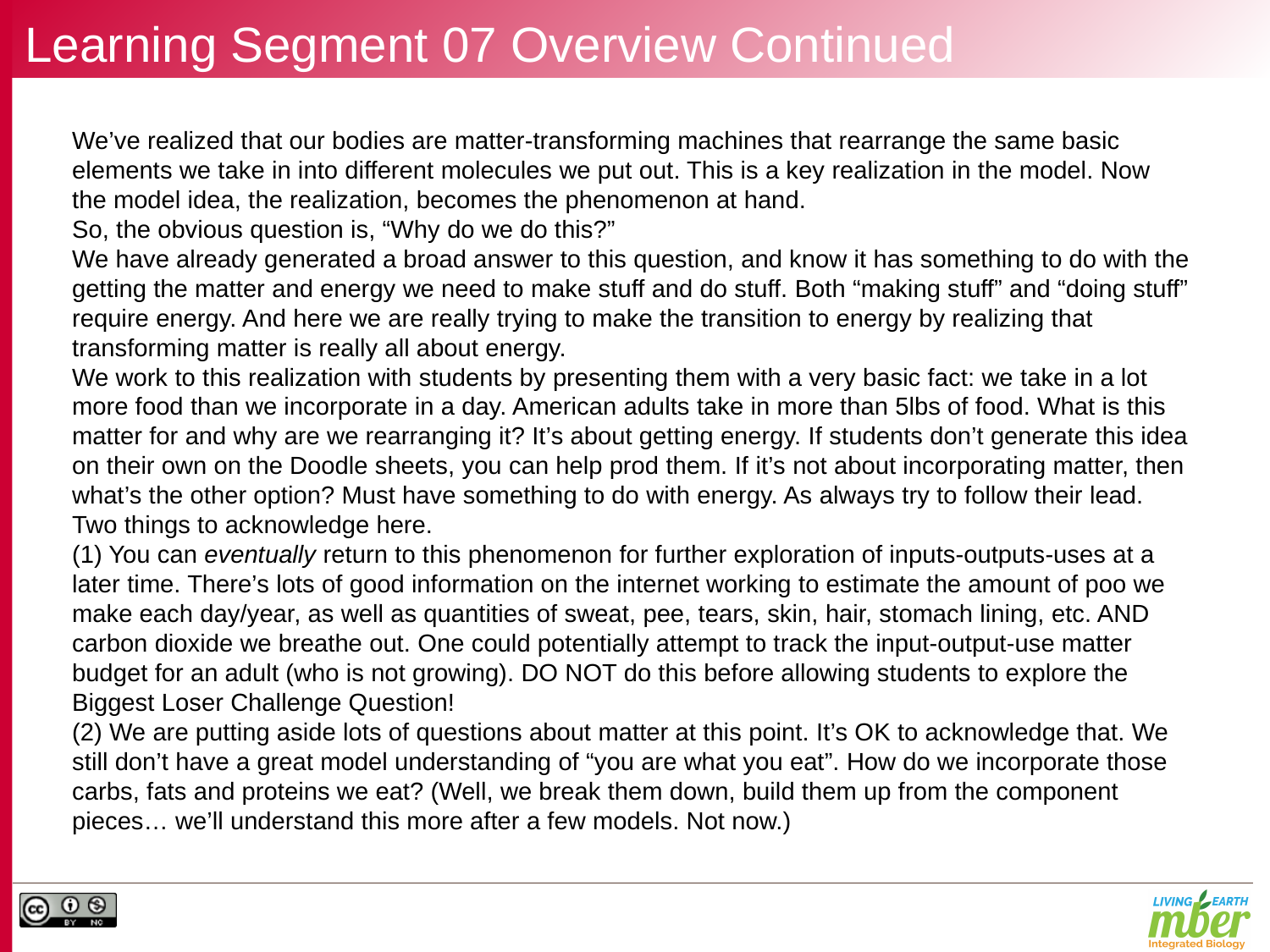

# Learning Segment 07 Overview Continued
We’ve realized that our bodies are matter-transforming machines that rearrange the same basic elements we take in into different molecules we put out. This is a key realization in the model. Now the model idea, the realization, becomes the phenomenon at hand.
So, the obvious question is, “Why do we do this?”
We have already generated a broad answer to this question, and know it has something to do with the getting the matter and energy we need to make stuff and do stuff. Both “making stuff” and “doing stuff” require energy. And here we are really trying to make the transition to energy by realizing that transforming matter is really all about energy.
We work to this realization with students by presenting them with a very basic fact: we take in a lot more food than we incorporate in a day. American adults take in more than 5lbs of food. What is this matter for and why are we rearranging it? It’s about getting energy. If students don’t generate this idea on their own on the Doodle sheets, you can help prod them. If it’s not about incorporating matter, then what’s the other option? Must have something to do with energy. As always try to follow their lead.
Two things to acknowledge here.
(1) You can eventually return to this phenomenon for further exploration of inputs-outputs-uses at a later time. There’s lots of good information on the internet working to estimate the amount of poo we make each day/year, as well as quantities of sweat, pee, tears, skin, hair, stomach lining, etc. AND carbon dioxide we breathe out. One could potentially attempt to track the input-output-use matter budget for an adult (who is not growing). DO NOT do this before allowing students to explore the Biggest Loser Challenge Question!
(2) We are putting aside lots of questions about matter at this point. It’s OK to acknowledge that. We still don’t have a great model understanding of “you are what you eat”. How do we incorporate those carbs, fats and proteins we eat? (Well, we break them down, build them up from the component pieces… we’ll understand this more after a few models. Not now.)